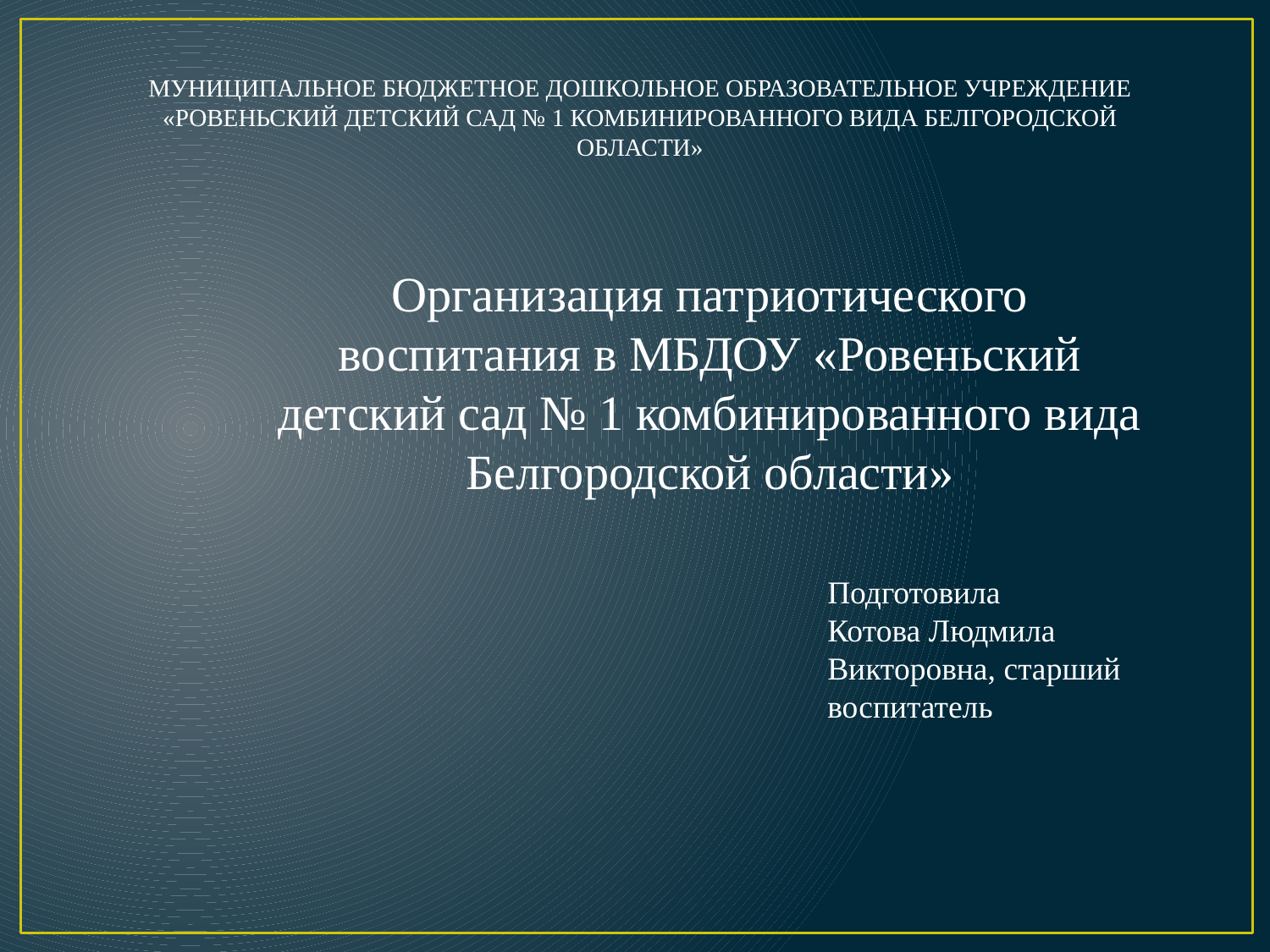

МУНИЦИПАЛЬНОЕ БЮДЖЕТНОЕ ДОШКОЛЬНОЕ ОБРАЗОВАТЕЛЬНОЕ УЧРЕЖДЕНИЕ «РОВЕНЬСКИЙ ДЕТСКИЙ САД № 1 КОМБИНИРОВАННОГО ВИДА БЕЛГОРОДСКОЙ ОБЛАСТИ»
Организация патриотического воспитания в МБДОУ «Ровеньский детский сад № 1 комбинированного вида Белгородской области»
Подготовила
Котова Людмила Викторовна, старший воспитатель